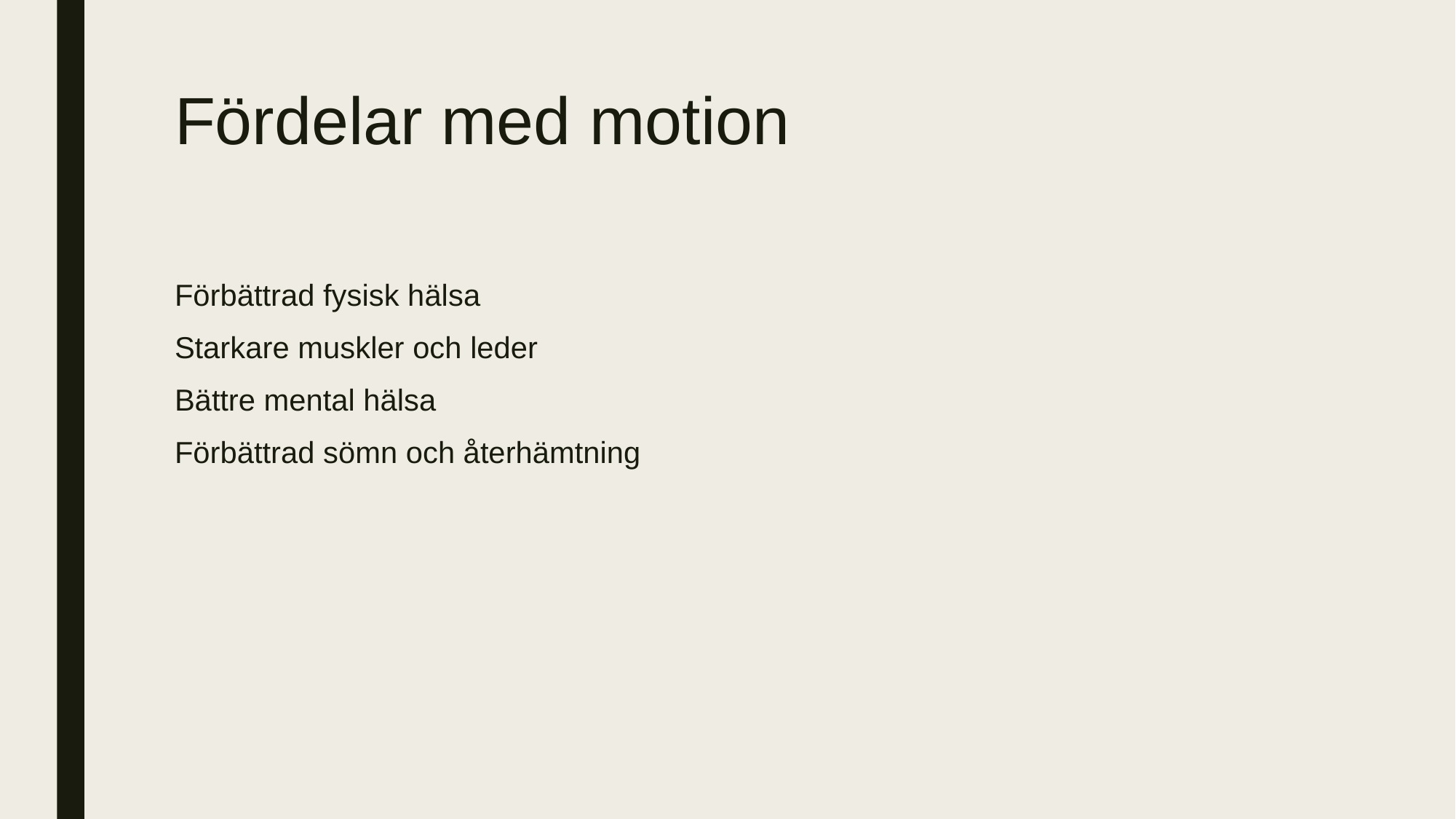

# Fördelar med motion
Förbättrad fysisk hälsa
Starkare muskler och leder
Bättre mental hälsa
Förbättrad sömn och återhämtning